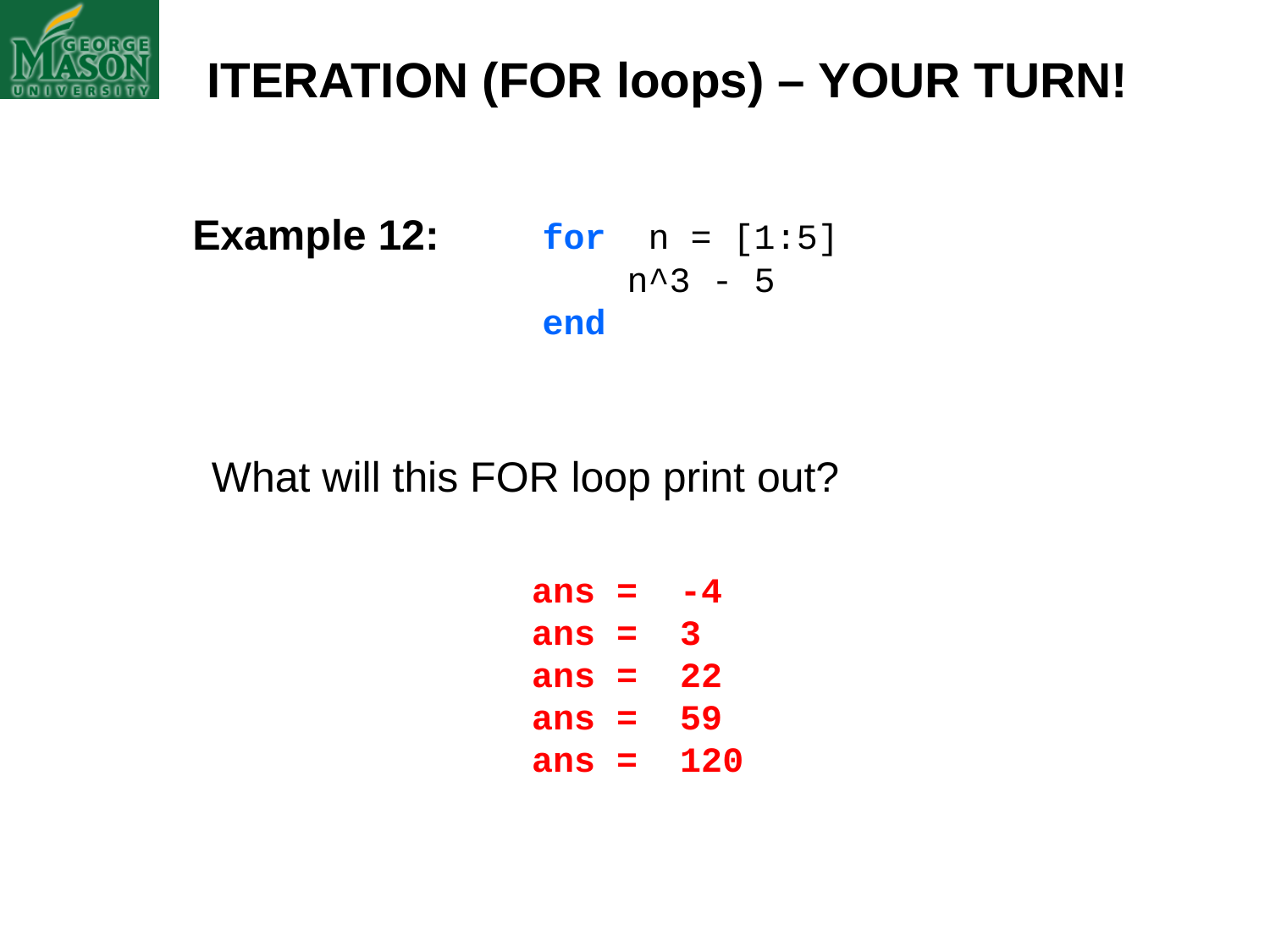

ITERATION (FOR loops) – YOUR TURN!
Example 12:
for  n = [1:5]
    n^3 - 5
end
What will this FOR loop print out?
ans =  -4
ans =  3
ans =  22
ans =  59
ans =  120